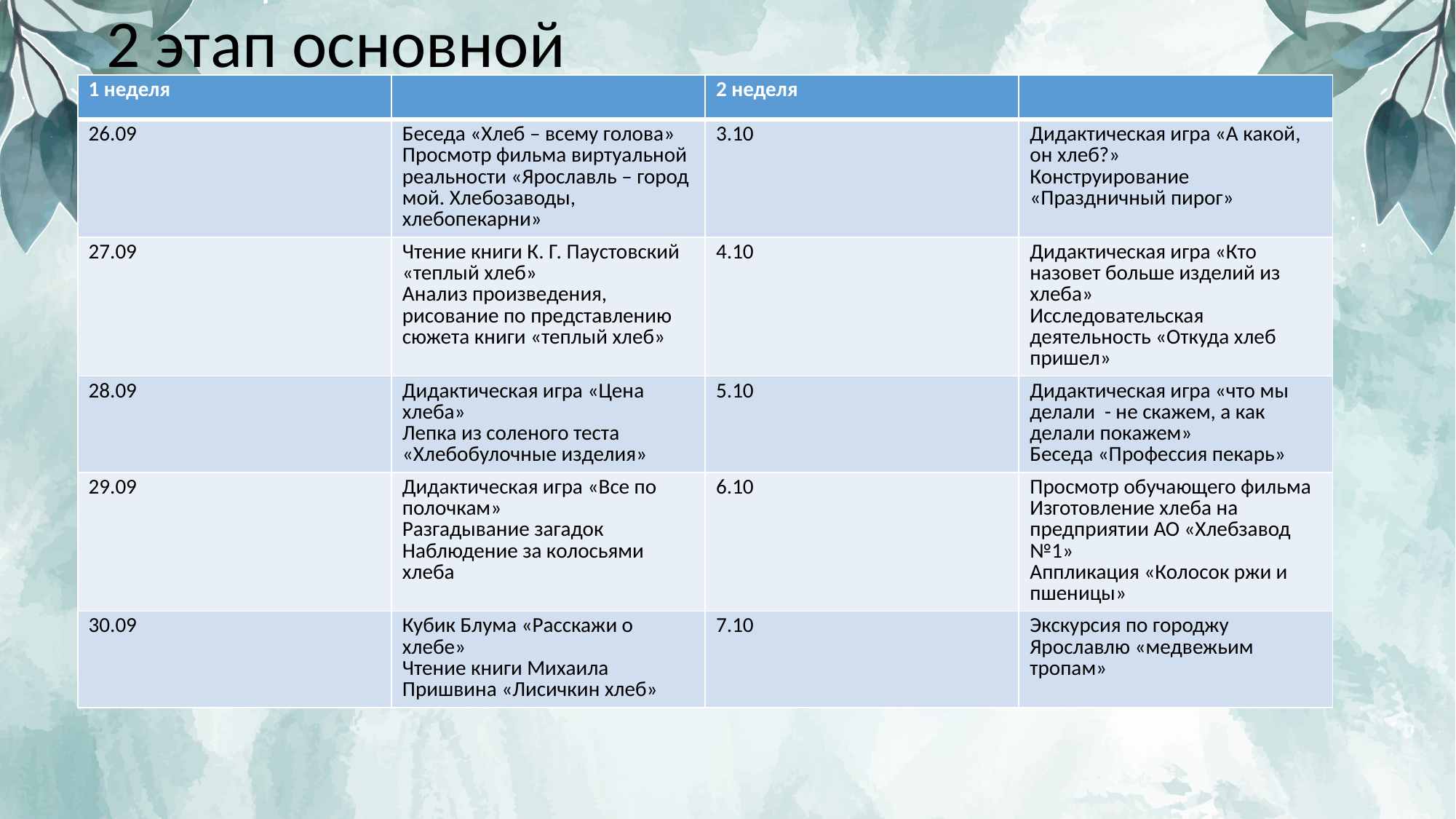

# 2 этап основной
| 1 неделя |  | 2 неделя |  |
| --- | --- | --- | --- |
| 26.09 | Беседа «Хлеб – всему голова» Просмотр фильма виртуальной реальности «Ярославль – город мой. Хлебозаводы, хлебопекарни» | 3.10 | Дидактическая игра «А какой, он хлеб?» Конструирование «Праздничный пирог» |
| 27.09 | Чтение книги К. Г. Паустовский «теплый хлеб» Анализ произведения, рисование по представлению сюжета книги «теплый хлеб» | 4.10 | Дидактическая игра «Кто назовет больше изделий из хлеба» Исследовательская деятельность «Откуда хлеб пришел» |
| 28.09 | Дидактическая игра «Цена хлеба» Лепка из соленого теста «Хлебобулочные изделия» | 5.10 | Дидактическая игра «что мы делали - не скажем, а как делали покажем» Беседа «Профессия пекарь» |
| 29.09 | Дидактическая игра «Все по полочкам» Разгадывание загадок Наблюдение за колосьями хлеба | 6.10 | Просмотр обучающего фильма Изготовление хлеба на предприятии АО «Хлебзавод №1» Аппликация «Колосок ржи и пшеницы» |
| 30.09 | Кубик Блума «Расскажи о хлебе» Чтение книги Михаила Пришвина «Лисичкин хлеб» | 7.10 | Экскурсия по городжу Ярославлю «медвежьим тропам» |